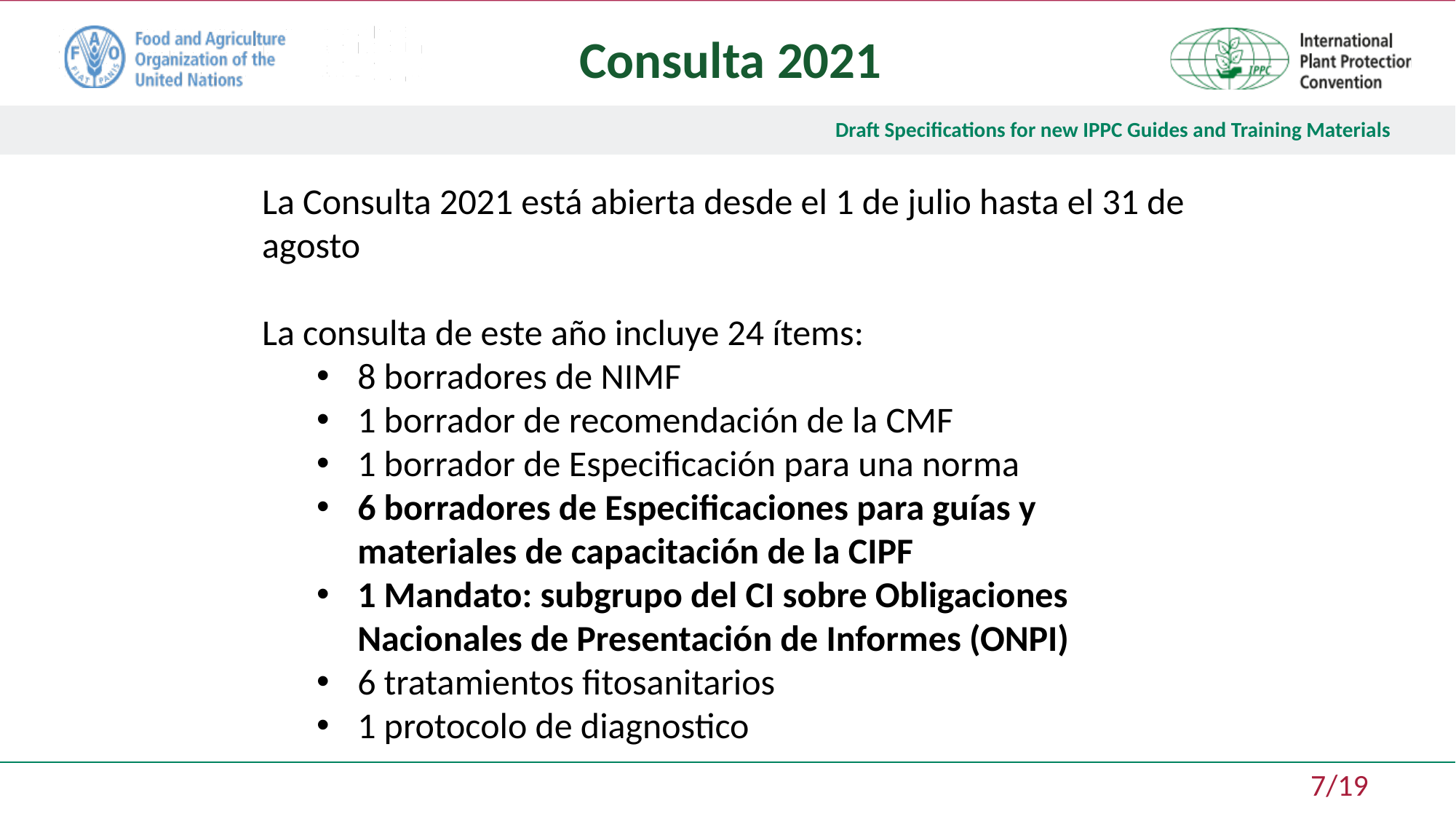

Consulta 2021
La Consulta 2021 está abierta desde el 1 de julio hasta el 31 de agosto

La consulta de este año incluye 24 ítems:
8 borradores de NIMF
1 borrador de recomendación de la CMF
1 borrador de Especificación para una norma
6 borradores de Especificaciones para guías y materiales de capacitación de la CIPF
1 Mandato: subgrupo del CI sobre Obligaciones Nacionales de Presentación de Informes (ONPI)
6 tratamientos fitosanitarios
1 protocolo de diagnostico